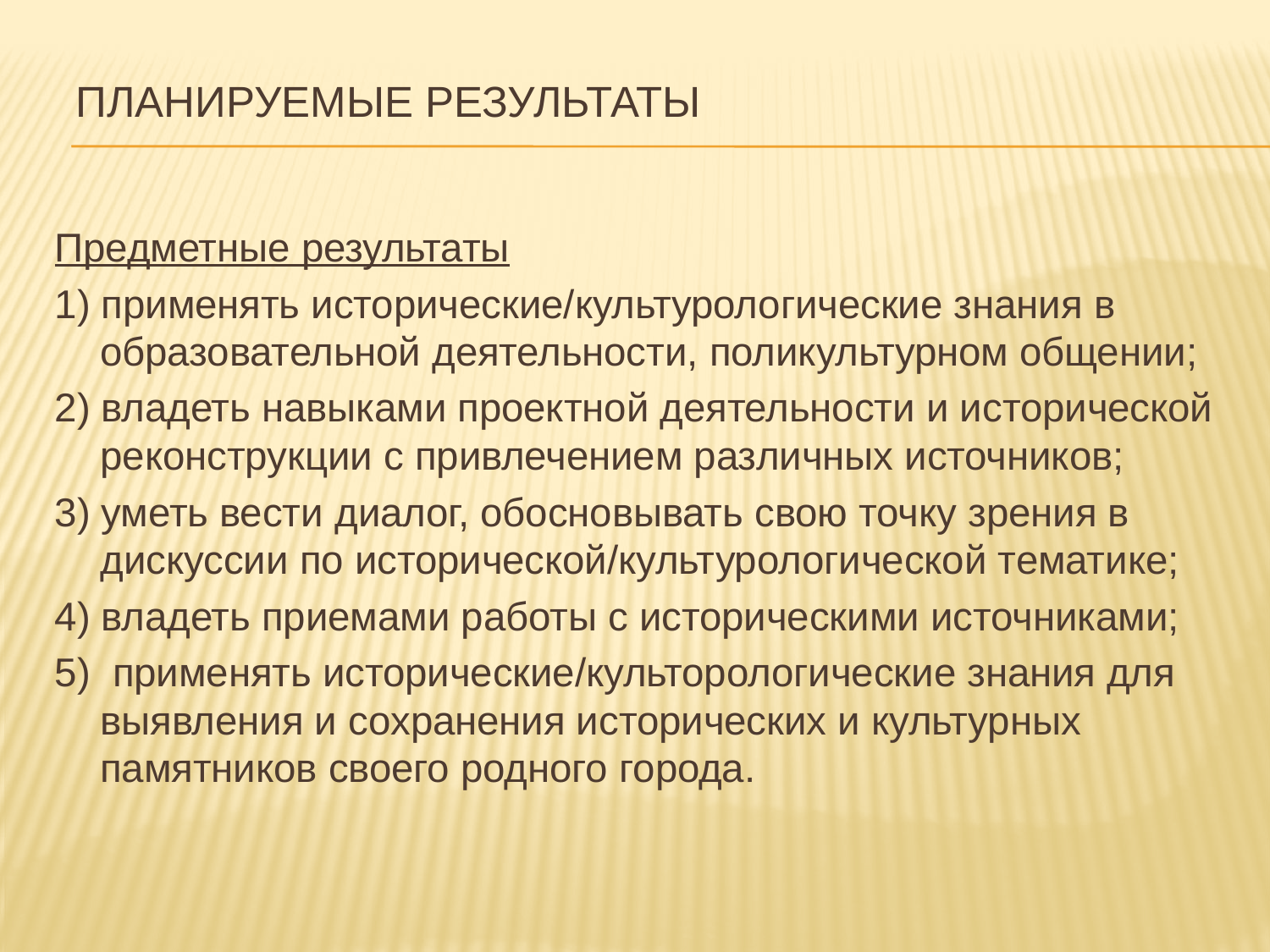

# Планируемые результаты
Предметные результаты
1) применять исторические/культурологические знания в образовательной деятельности, поликультурном общении;
2) владеть навыками проектной деятельности и исторической реконструкции с привлечением различных источников;
3) уметь вести диалог, обосновывать свою точку зрения в дискуссии по исторической/культурологической тематике;
4) владеть приемами работы с историческими источниками;
5)  применять исторические/культорологические знания для выявления и сохранения исторических и культурных памятников своего родного города.